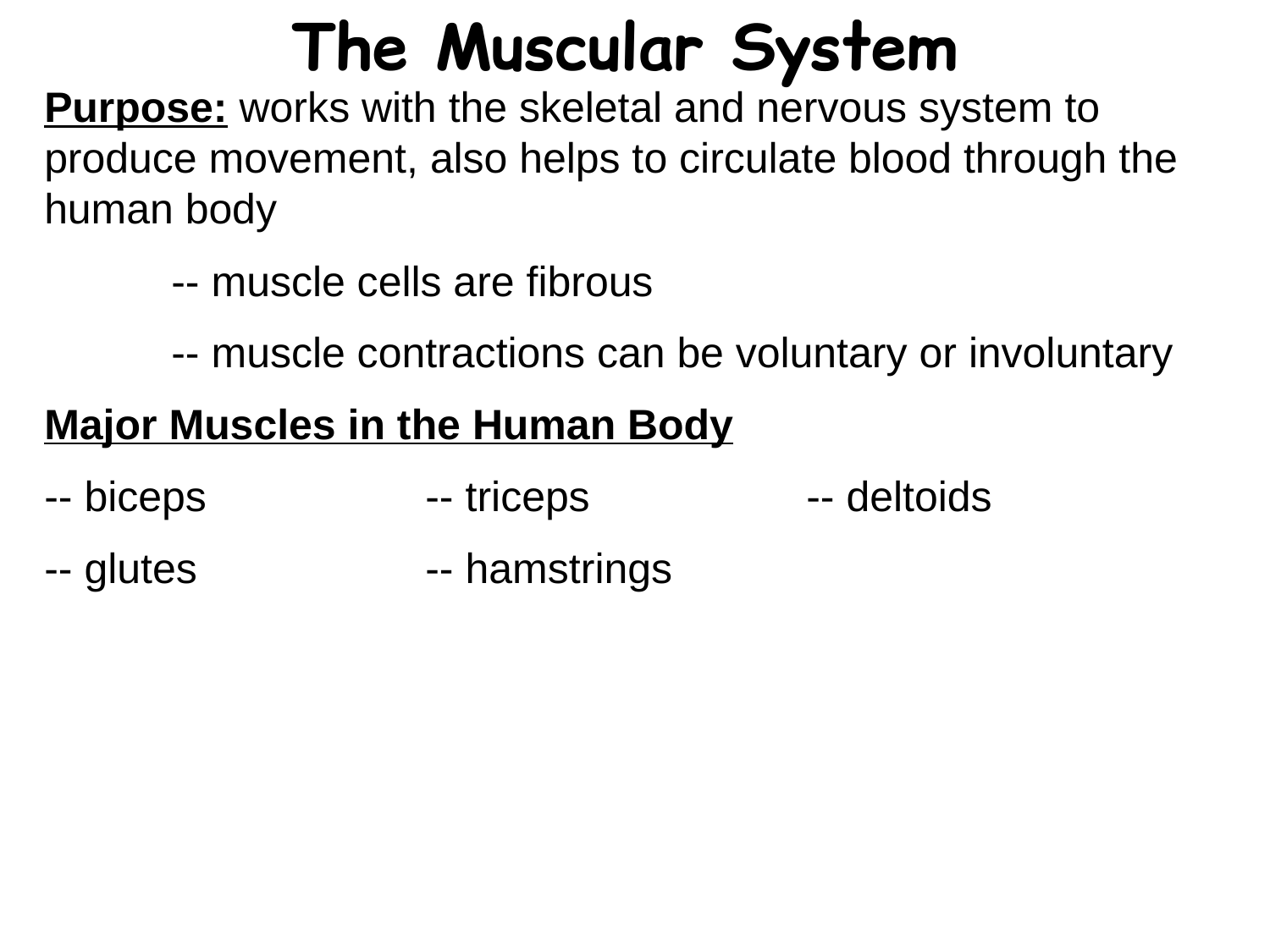

The Muscular System
Purpose: works with the skeletal and nervous system to produce movement, also helps to circulate blood through the human body
	-- muscle cells are fibrous
	-- muscle contractions can be voluntary or involuntary
Major Muscles in the Human Body
-- biceps 		-- triceps		-- deltoids
-- glutes		-- hamstrings